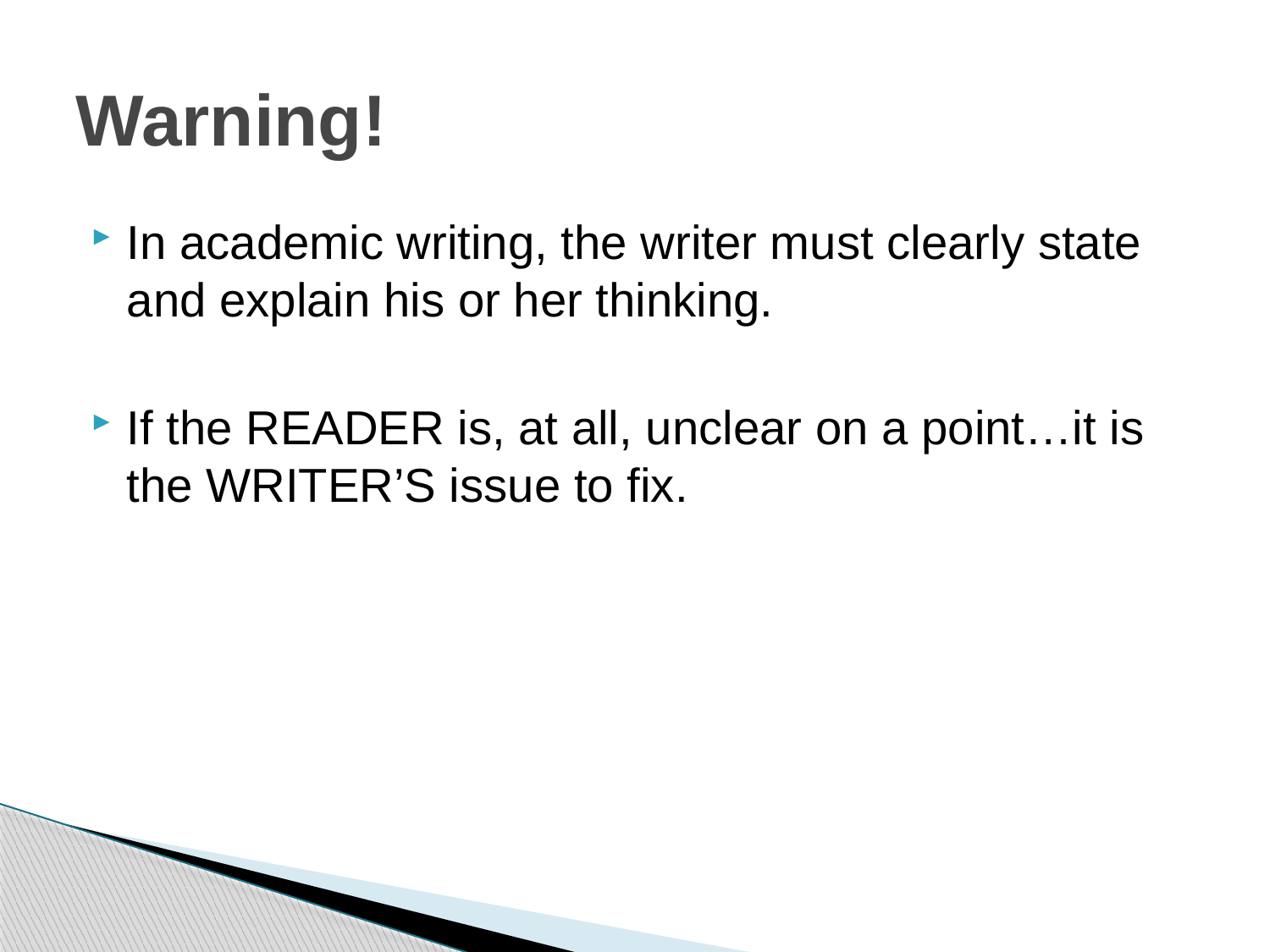

# Warning!
In academic writing, the writer must clearly state and explain his or her thinking.

If the READER is, at all, unclear on a point…it is the WRITER’S issue to fix.